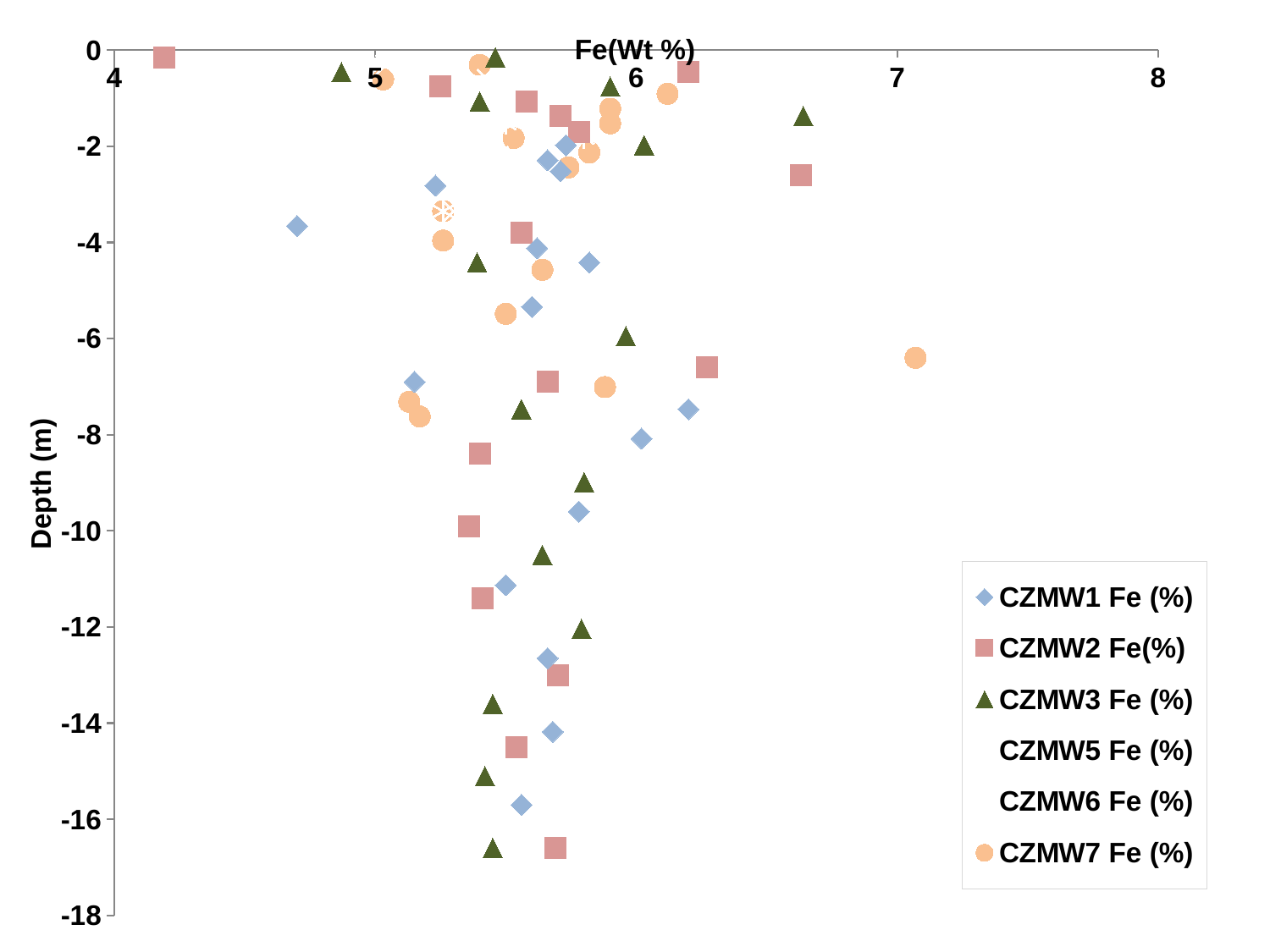

### Chart: Fe(Wt %)

| Category | CZMW1 Fe (%) | CZMW2 Fe(%) | CZMW3 Fe (%) | CZMW5 Fe (%) | CZMW6 Fe (%) | CZMW7 Fe (%) |
|---|---|---|---|---|---|---|